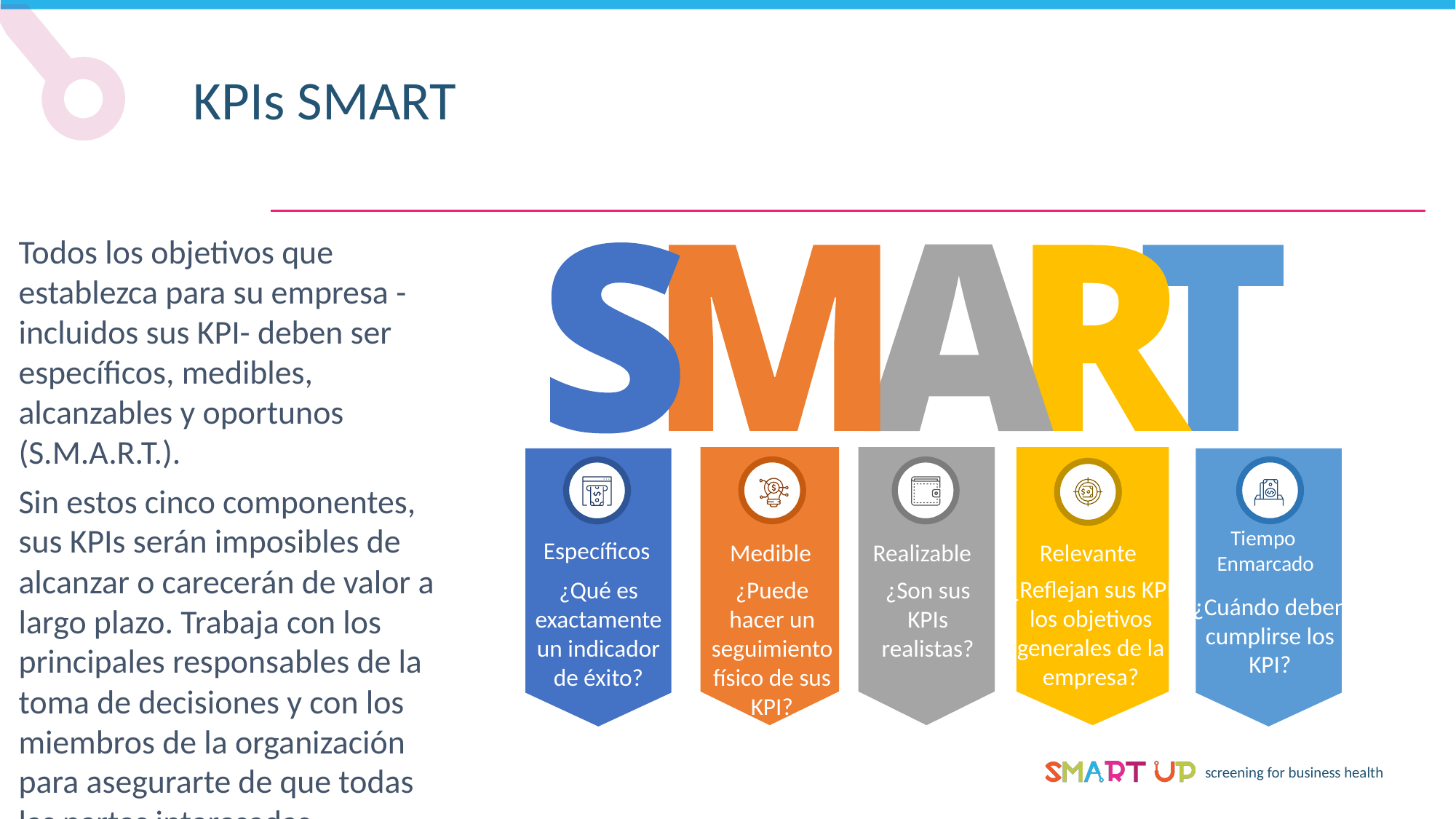

KPIs SMART
Todos los objetivos que establezca para su empresa -incluidos sus KPI- deben ser específicos, medibles, alcanzables y oportunos (S.M.A.R.T.).
Sin estos cinco componentes, sus KPIs serán imposibles de alcanzar o carecerán de valor a largo plazo. Trabaja con los principales responsables de la toma de decisiones y con los miembros de la organización para asegurarte de que todas las partes interesadas consideran que los KPI que has establecido son adecuadamente S.M.A.R.T.

Tiempo
Enmarcado
Específicos
Realizable
Relevante
Medible
¿Reflejan sus KPI los objetivos generales de la empresa?
¿Qué es exactamente un indicador de éxito?
¿Puede hacer un seguimiento físico de sus KPI?
¿Son sus KPIs realistas?
¿Cuándo deben cumplirse los KPI?